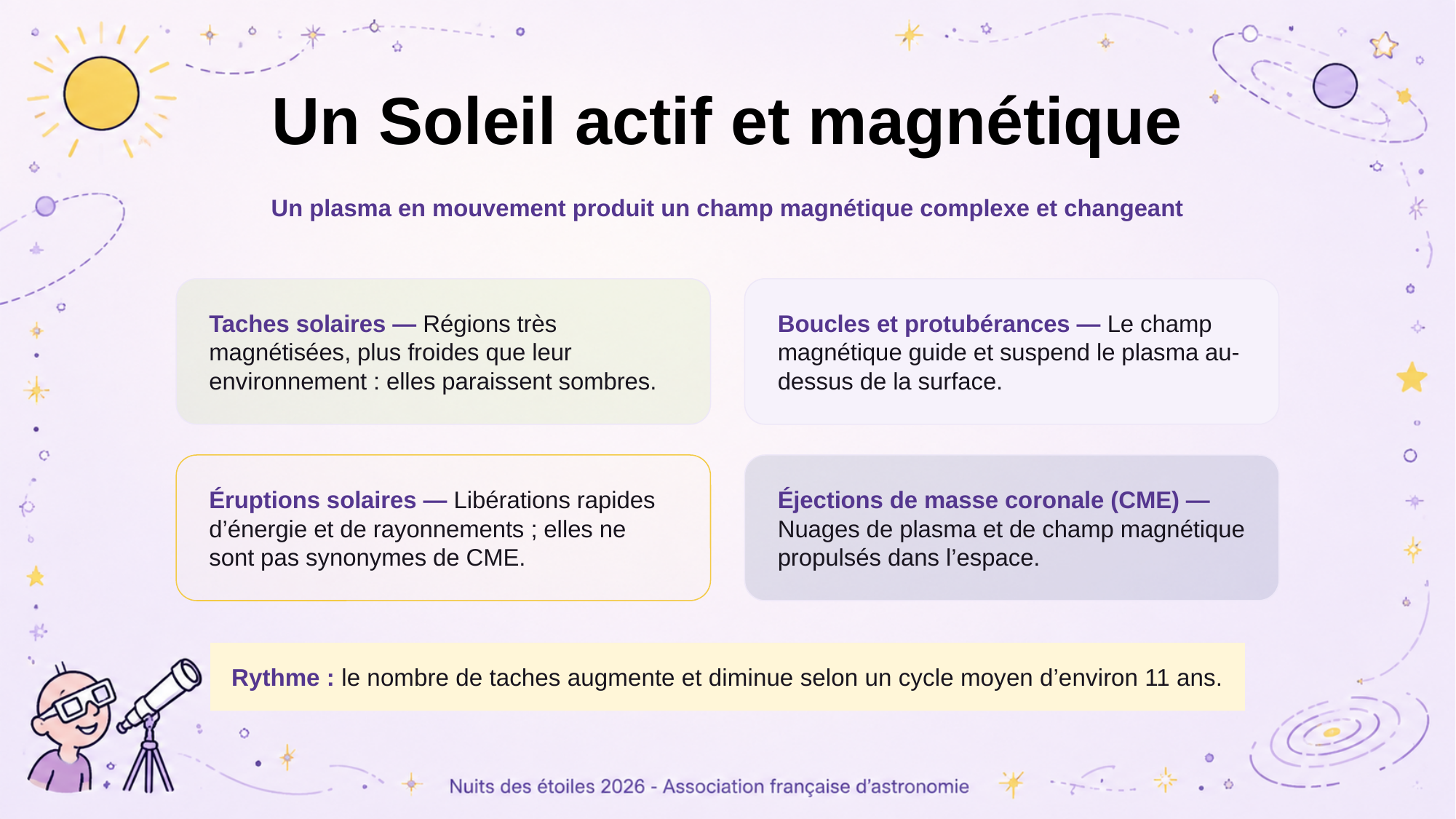

# Un Soleil actif et magnétique
Un plasma en mouvement produit un champ magnétique complexe et changeant

Taches solaires — Régions très magnétisées, plus froides que leur environnement : elles paraissent sombres.
Boucles et protubérances — Le champ magnétique guide et suspend le plasma au-dessus de la surface.

Éruptions solaires — Libérations rapides d’énergie et de rayonnements ; elles ne sont pas synonymes de CME.
Éjections de masse coronale (CME) — Nuages de plasma et de champ magnétique propulsés dans l’espace.
Rythme : le nombre de taches augmente et diminue selon un cycle moyen d’environ 11 ans.